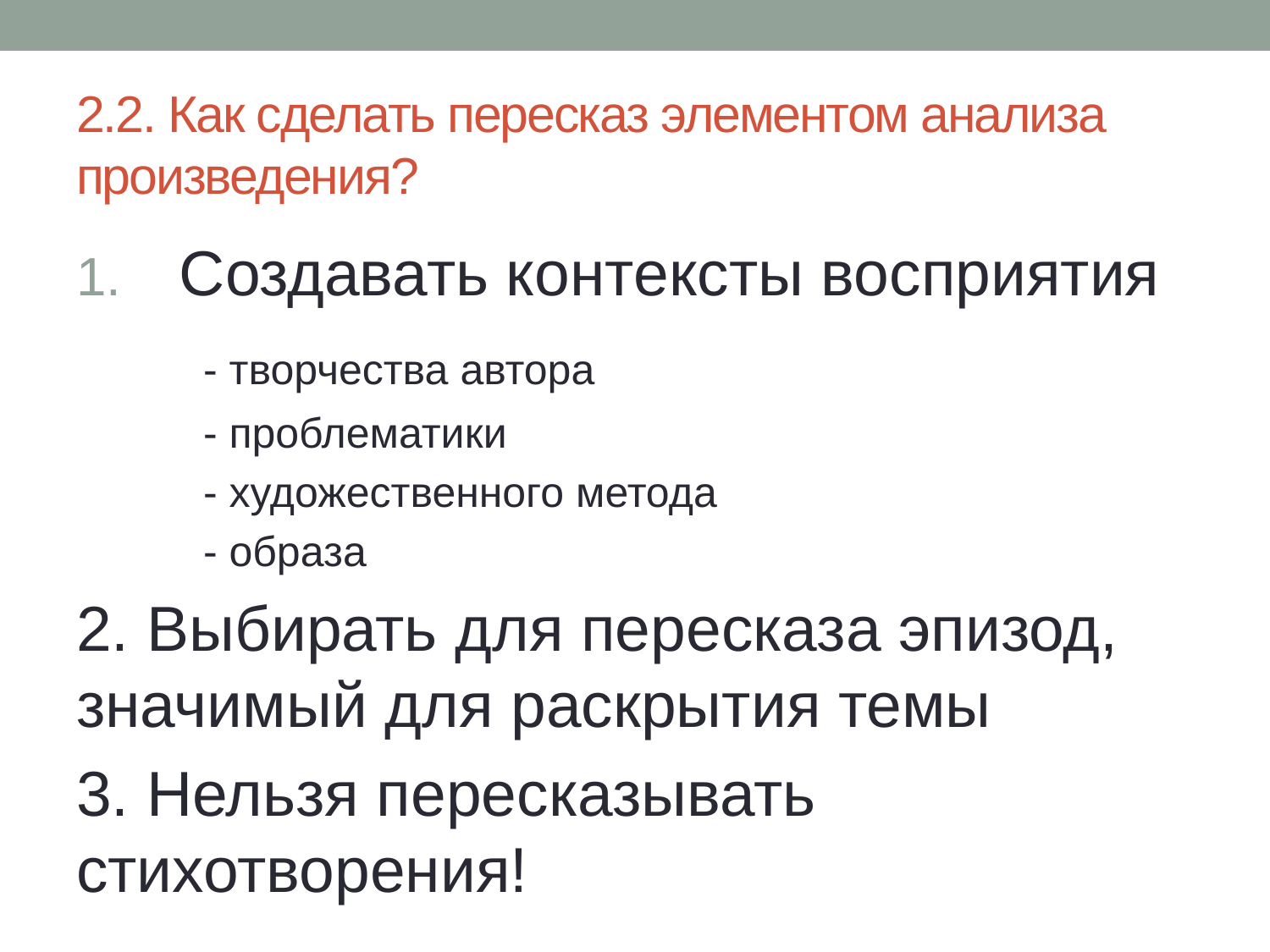

# 2.2. Как сделать пересказ элементом анализа произведения?
Создавать контексты восприятия
	- творчества автора
	- проблематики
	- художественного метода
	- образа
2. Выбирать для пересказа эпизод, значимый для раскрытия темы
3. Нельзя пересказывать стихотворения!